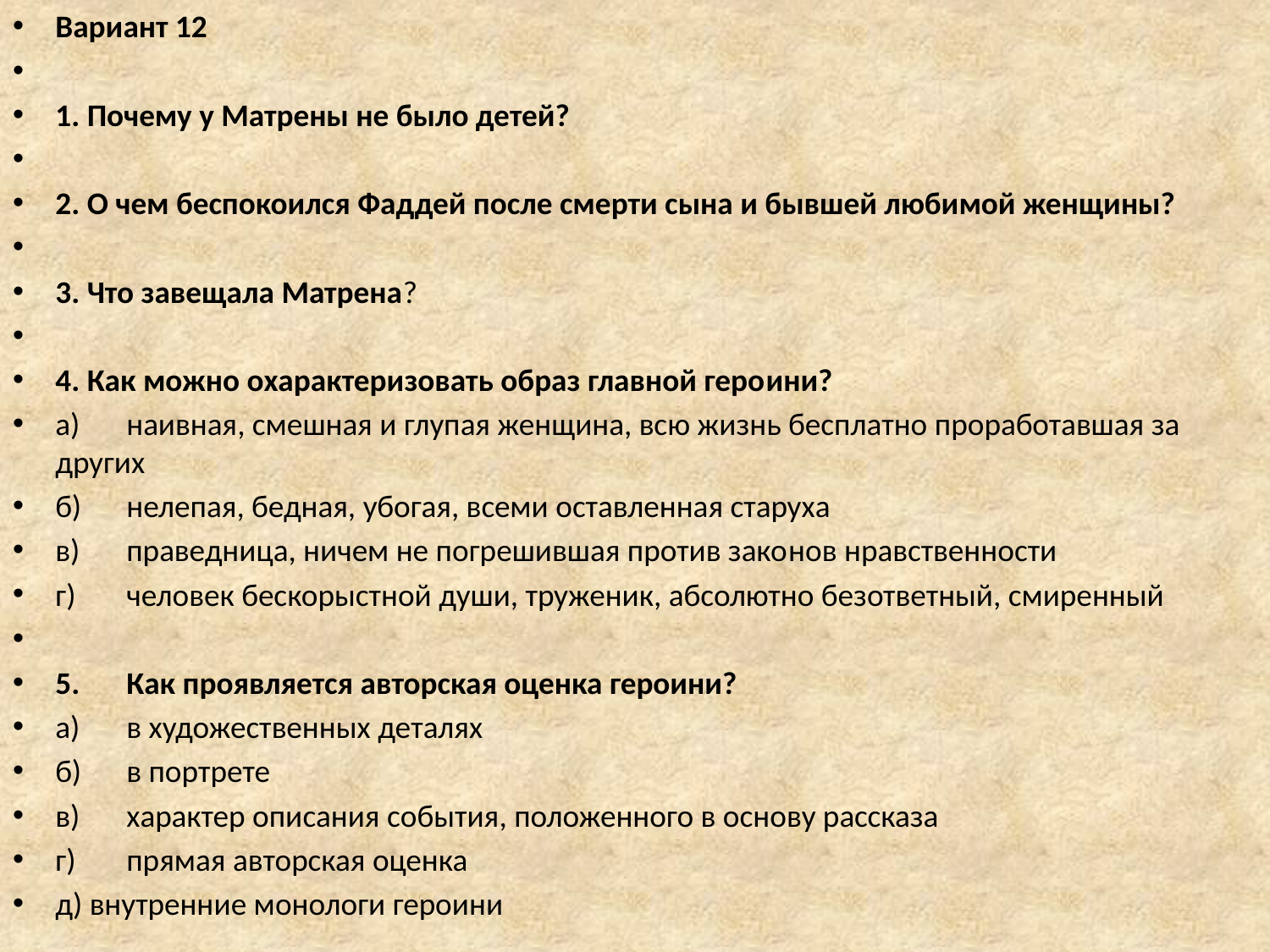

Вариант 12

1. Почему у Матрены не было детей?

2. О чем беспокоился Фаддей после смерти сына и бывшей любимой женщины?

3. Что завещала Матрена?

4. Как можно охарактеризовать образ главной геро­ини?
а)	наивная, смешная и глупая женщина, всю жизнь бесплатно проработавшая за других
б)	нелепая, бедная, убогая, всеми оставленная старуха
в)	праведница, ничем не погрешившая против зако­нов нравственности
г)	человек бескорыстной души, труженик, абсолютно безответный, смиренный

5. 	Как проявляется авторская оценка героини?
а)	в художественных деталях
б)	в портрете
в)	характер описания события, положенного в основу рассказа
г)	прямая авторская оценка
д) внутренние монологи героини

#